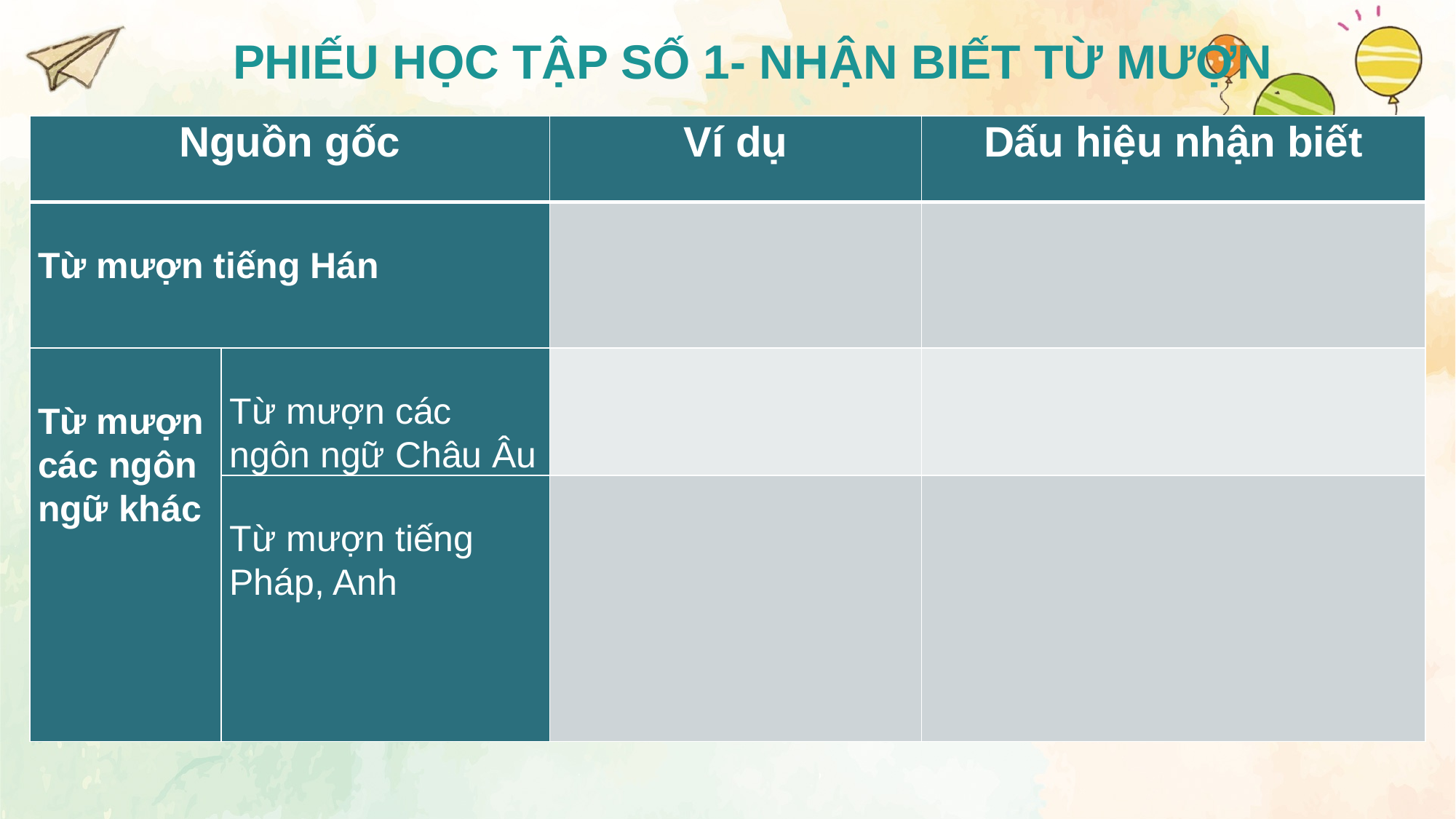

# PHIẾU HỌC TẬP SỐ 1- NHẬN BIẾT TỪ MƯỢN
| Nguồn gốc |  | Ví dụ | Dấu hiệu nhận biết |
| --- | --- | --- | --- |
| Từ mượn tiếng Hán |  |  |  |
| Từ mượn các ngôn ngữ khác | Từ mượn các ngôn ngữ Châu Âu |  |  |
|  | Từ mượn tiếng Pháp, Anh |  |  |